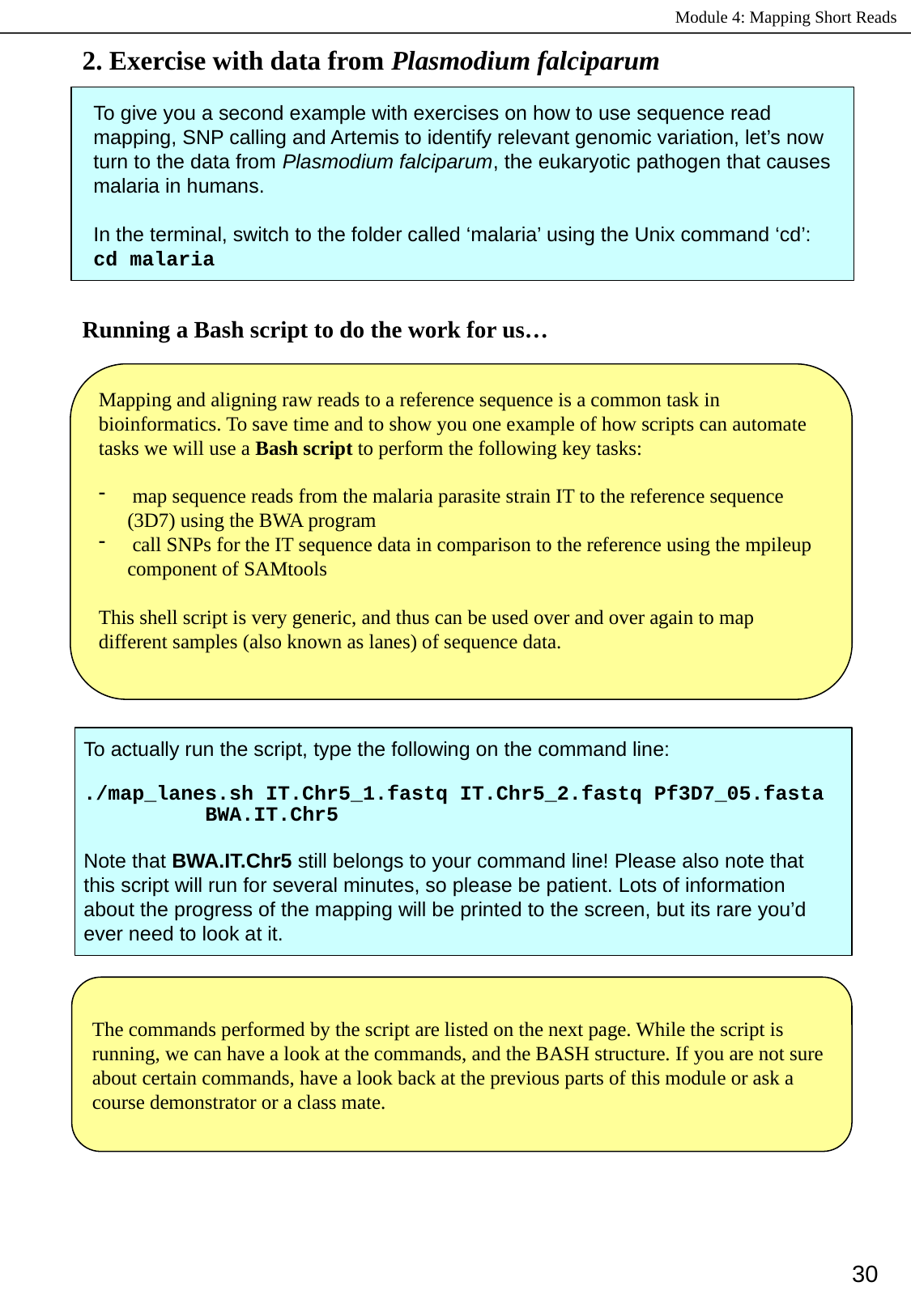

2. Exercise with data from Plasmodium falciparum
To give you a second example with exercises on how to use sequence read mapping, SNP calling and Artemis to identify relevant genomic variation, let’s now turn to the data from Plasmodium falciparum, the eukaryotic pathogen that causes malaria in humans.

In the terminal, switch to the folder called ‘malaria’ using the Unix command ‘cd’:
cd malaria

Running a Bash script to do the work for us…
Mapping and aligning raw reads to a reference sequence is a common task in bioinformatics. To save time and to show you one example of how scripts can automate tasks we will use a Bash script to perform the following key tasks:

 map sequence reads from the malaria parasite strain IT to the reference sequence (3D7) using the BWA program
 call SNPs for the IT sequence data in comparison to the reference using the mpileup component of SAMtools

This shell script is very generic, and thus can be used over and over again to map different samples (also known as lanes) of sequence data.

To actually run the script, type the following on the command line:

./map_lanes.sh IT.Chr5_1.fastq IT.Chr5_2.fastq Pf3D7_05.fasta
	BWA.IT.Chr5

Note that BWA.IT.Chr5 still belongs to your command line! Please also note that this script will run for several minutes, so please be patient. Lots of information about the progress of the mapping will be printed to the screen, but its rare you’d ever need to look at it.

The commands performed by the script are listed on the next page. While the script is running, we can have a look at the commands, and the BASH structure. If you are not sure about certain commands, have a look back at the previous parts of this module or ask a course demonstrator or a class mate.

30